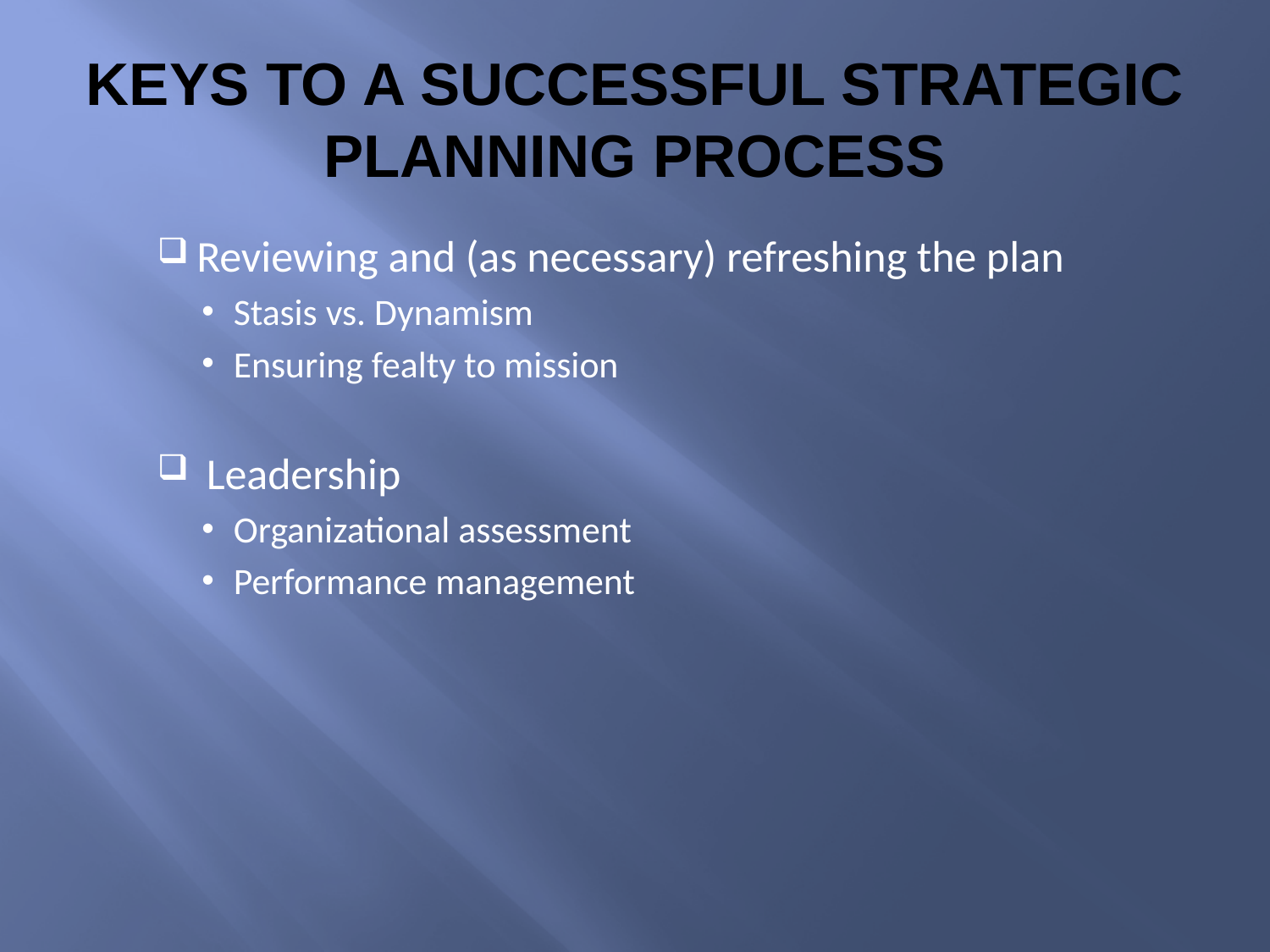

# KEYS TO A SUCCESSFUL STRATEGIC PLANNING PROCESS
Reviewing and (as necessary) refreshing the plan
Stasis vs. Dynamism
Ensuring fealty to mission

 Leadership
Organizational assessment
Performance management